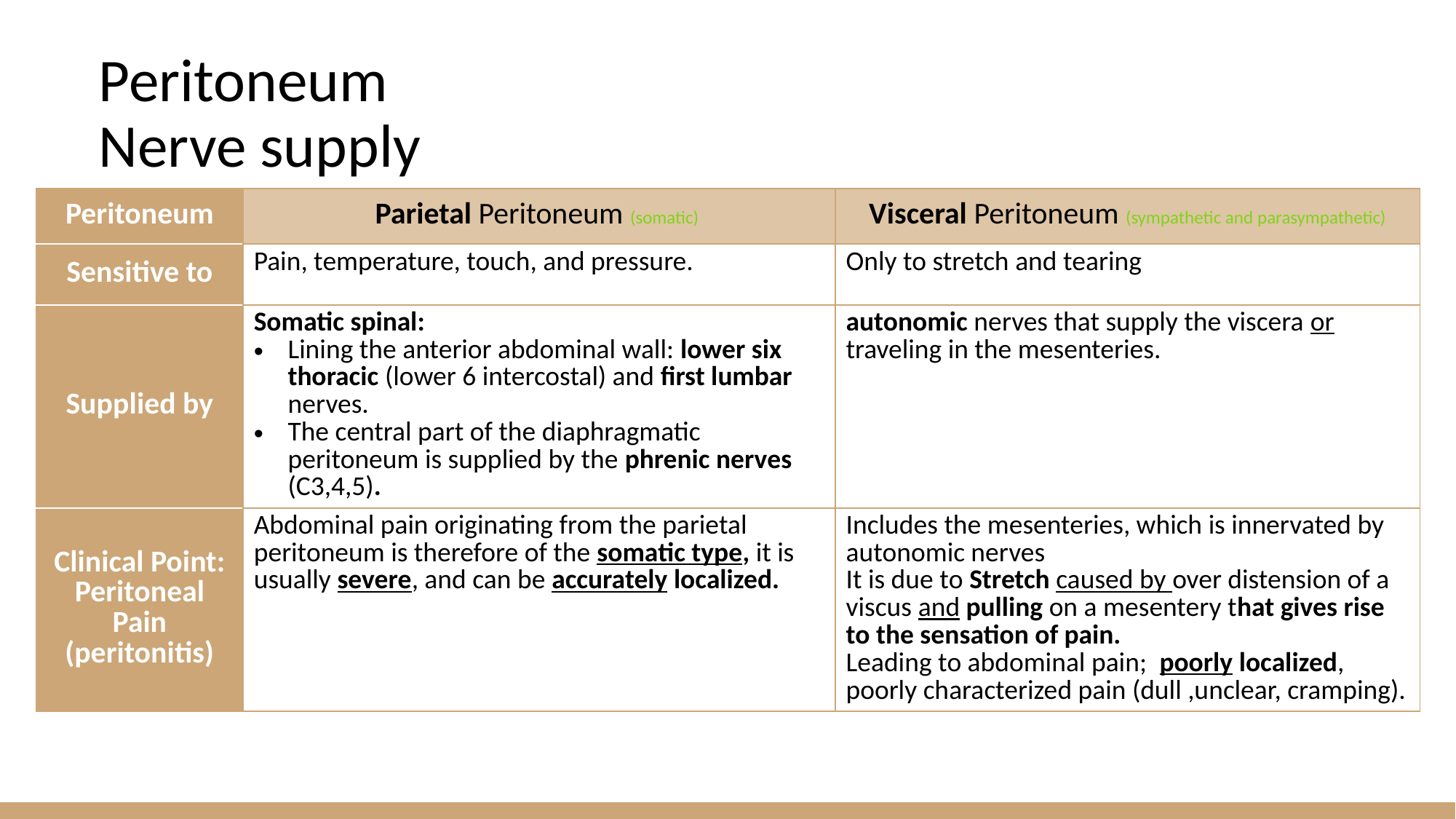

Peritoneum
Nerve supply
| Peritoneum | Parietal Peritoneum (somatic) | Visceral Peritoneum (sympathetic and parasympathetic) |
| --- | --- | --- |
| Sensitive to | Pain, temperature, touch, and pressure. | Only to stretch and tearing |
| Supplied by | Somatic spinal: Lining the anterior abdominal wall: lower six thoracic (lower 6 intercostal) and first lumbar nerves. The central part of the diaphragmatic peritoneum is supplied by the phrenic nerves (C3,4,5). | autonomic nerves that supply the viscera or traveling in the mesenteries. |
| Clinical Point: Peritoneal Pain (peritonitis) | Abdominal pain originating from the parietal peritoneum is therefore of the somatic type, it is usually severe, and can be accurately localized. | Includes the mesenteries, which is innervated by autonomic nerves It is due to Stretch caused by over distension of a viscus and pulling on a mesentery that gives rise to the sensation of pain. Leading to abdominal pain; poorly localized, poorly characterized pain (dull ,unclear, cramping). |